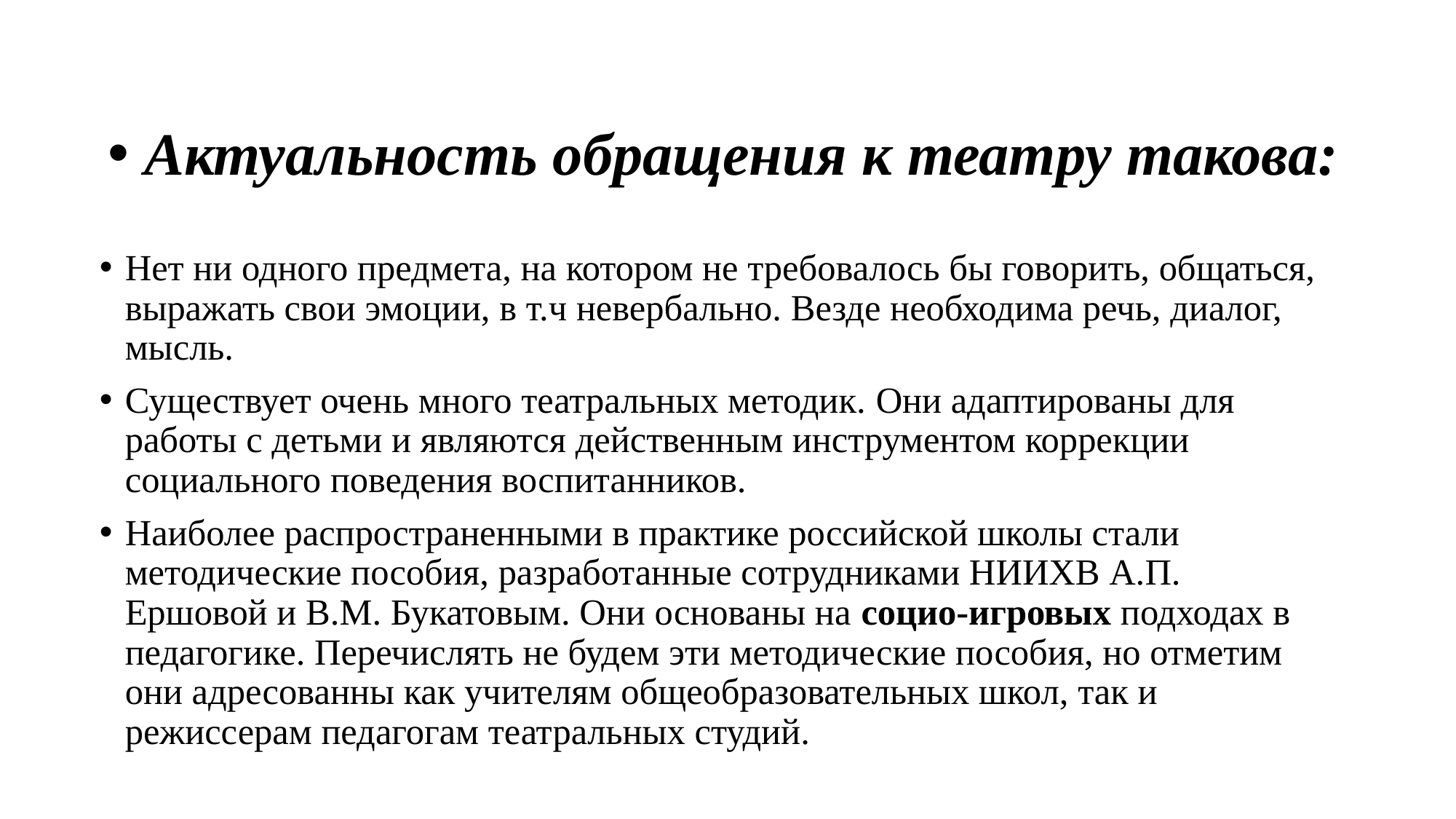

# Актуальность обращения к театру такова:

Нет ни одного предмета, на котором не требовалось бы говорить, общаться, выражать свои эмоции, в т.ч невербально. Везде необходима речь, диалог, мысль.
Существует очень много театральных методик. Они адаптированы для работы с детьми и являются действенным инструментом коррекции социального поведения воспитанников.
Наиболее распространенными в практике российской школы стали методические пособия, разработанные сотрудниками НИИХВ А.П. Ершовой и В.М. Букатовым. Они основаны на социо-игровых подходах в педагогике. Перечислять не будем эти методические пособия, но отметим они адресованны как учителям общеобразовательных школ, так и режиссерам педагогам театральных студий.